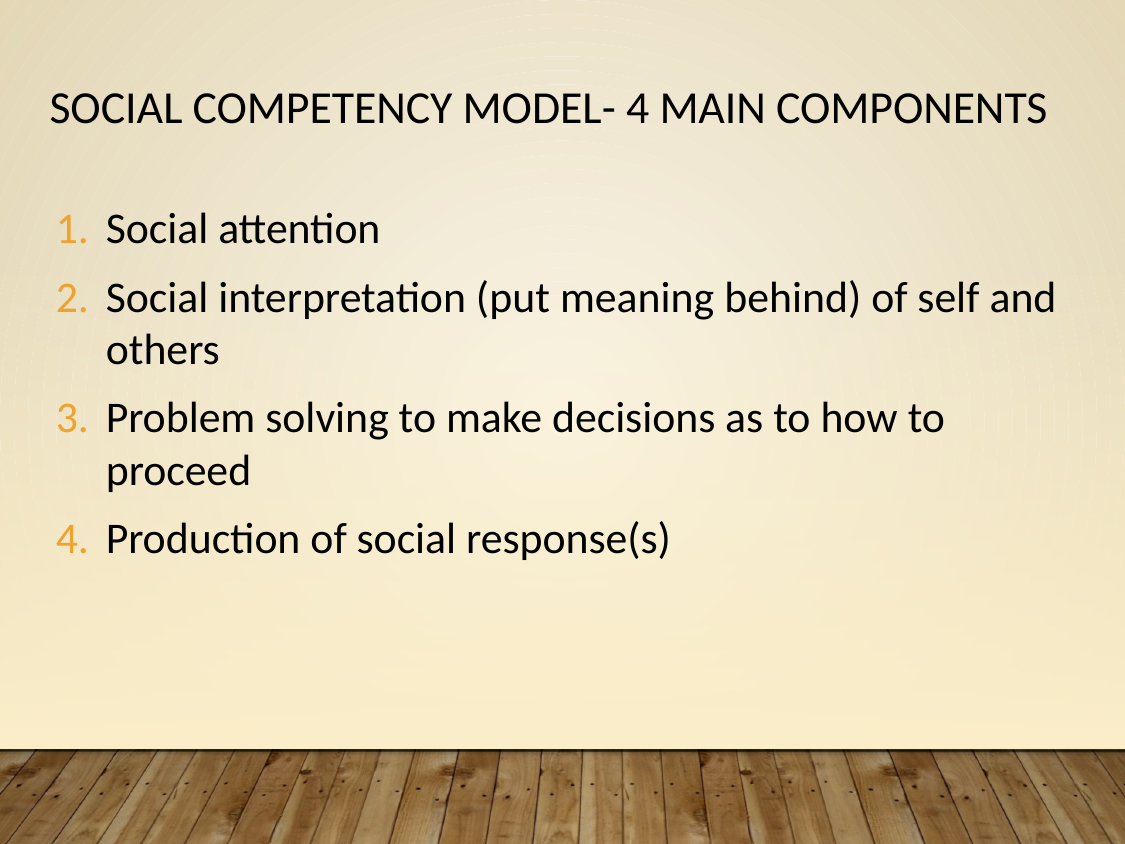

# Social Competency Model- 4 main components
Social attention
Social interpretation (put meaning behind) of self and others
Problem solving to make decisions as to how to proceed
Production of social response(s)